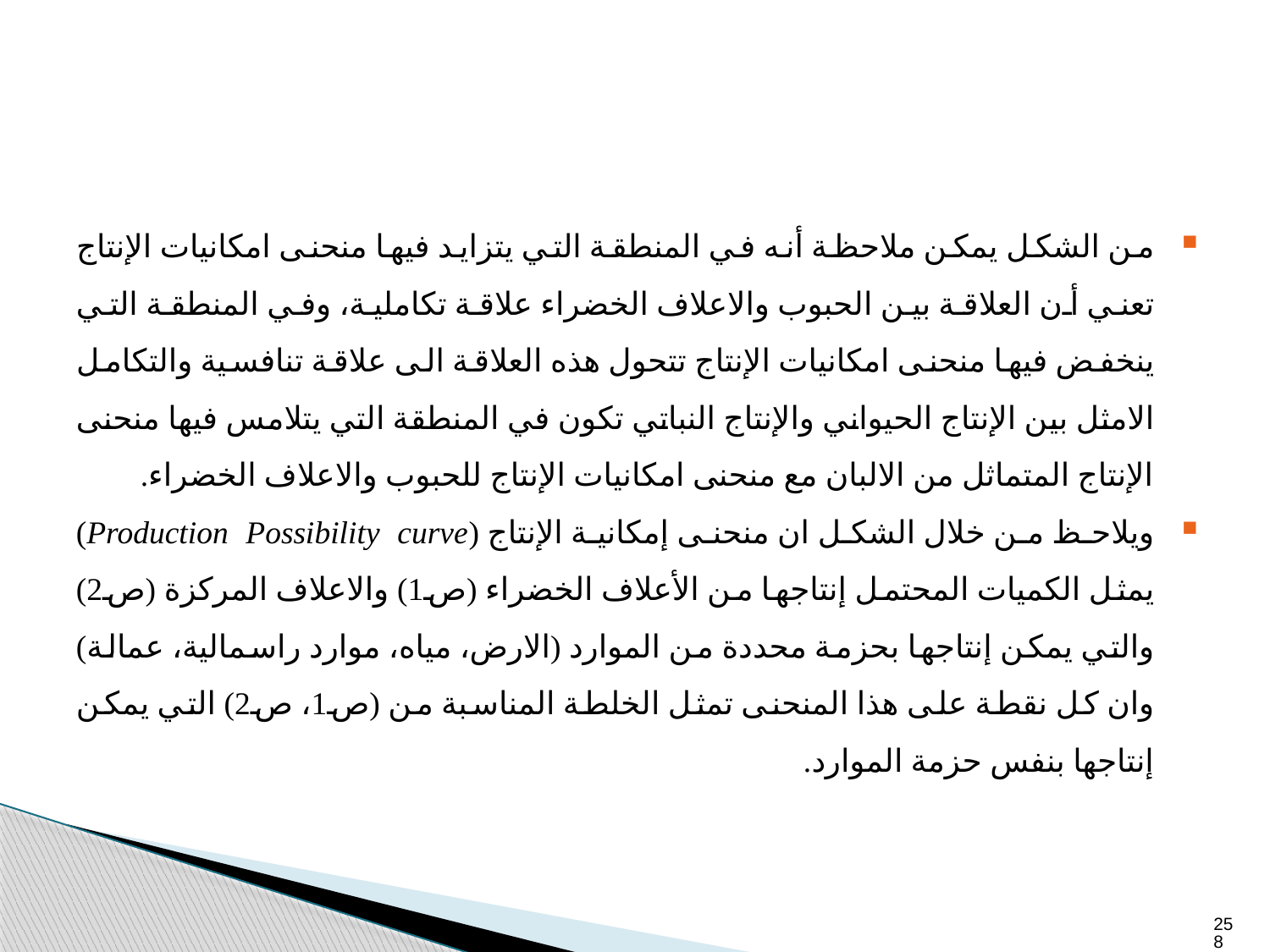

من الشكل يمكن ملاحظة أنه في المنطقة التي يتزايد فيها منحنى امكانيات الإنتاج تعني أن العلاقة بين الحبوب والاعلاف الخضراء علاقة تكاملية، وفي المنطقة التي ينخفض فيها منحنى امكانيات الإنتاج تتحول هذه العلاقة الى علاقة تنافسية والتكامل الامثل بين الإنتاج الحيواني والإنتاج النباتي تكون في المنطقة التي يتلامس فيها منحنى الإنتاج المتماثل من الالبان مع منحنى امكانيات الإنتاج للحبوب والاعلاف الخضراء.
ويلاحظ من خلال الشكل ان منحنى إمكانية الإنتاج (Production Possibility curve) يمثل الكميات المحتمل إنتاجها من الأعلاف الخضراء (ص1) والاعلاف المركزة (ص2) والتي يمكن إنتاجها بحزمة محددة من الموارد (الارض، مياه، موارد راسمالية، عمالة) وان كل نقطة على هذا المنحنى تمثل الخلطة المناسبة من (ص1، ص2) التي يمكن إنتاجها بنفس حزمة الموارد.
258